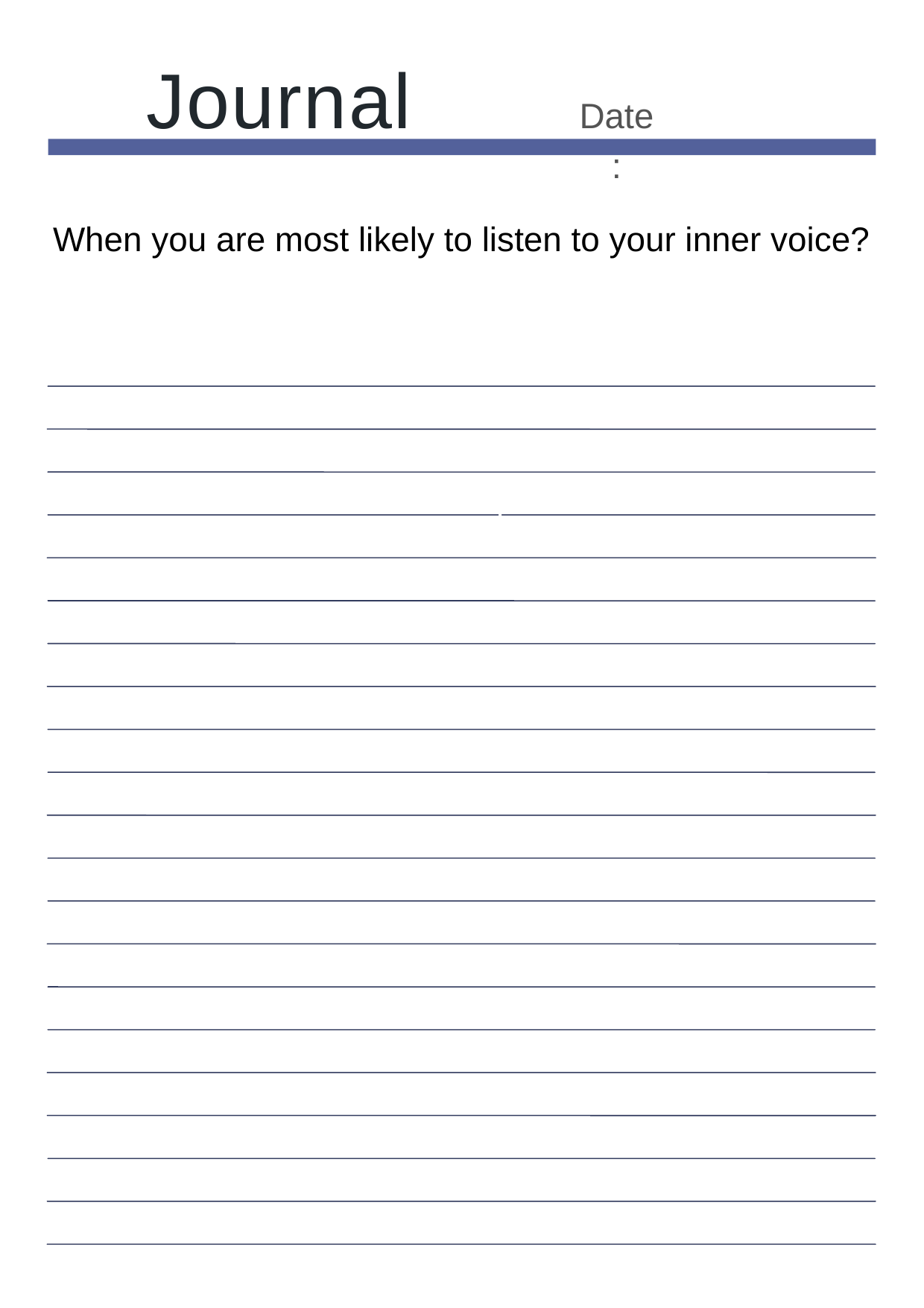

Journal
Date:

When you are most likely to listen to your inner voice?

Journal Prompt Here